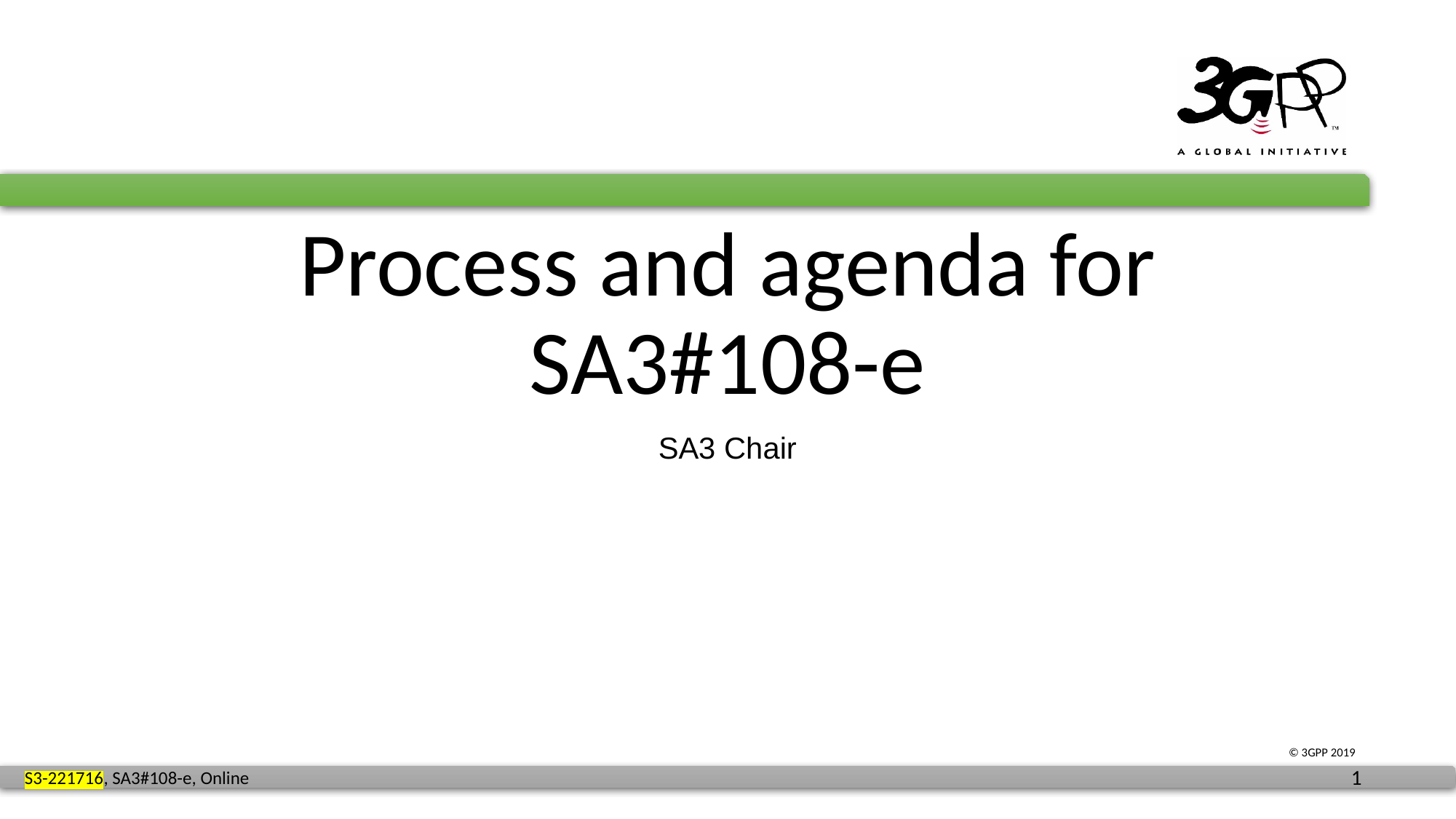

# Process and agenda for SA3#108-e
SA3 Chair